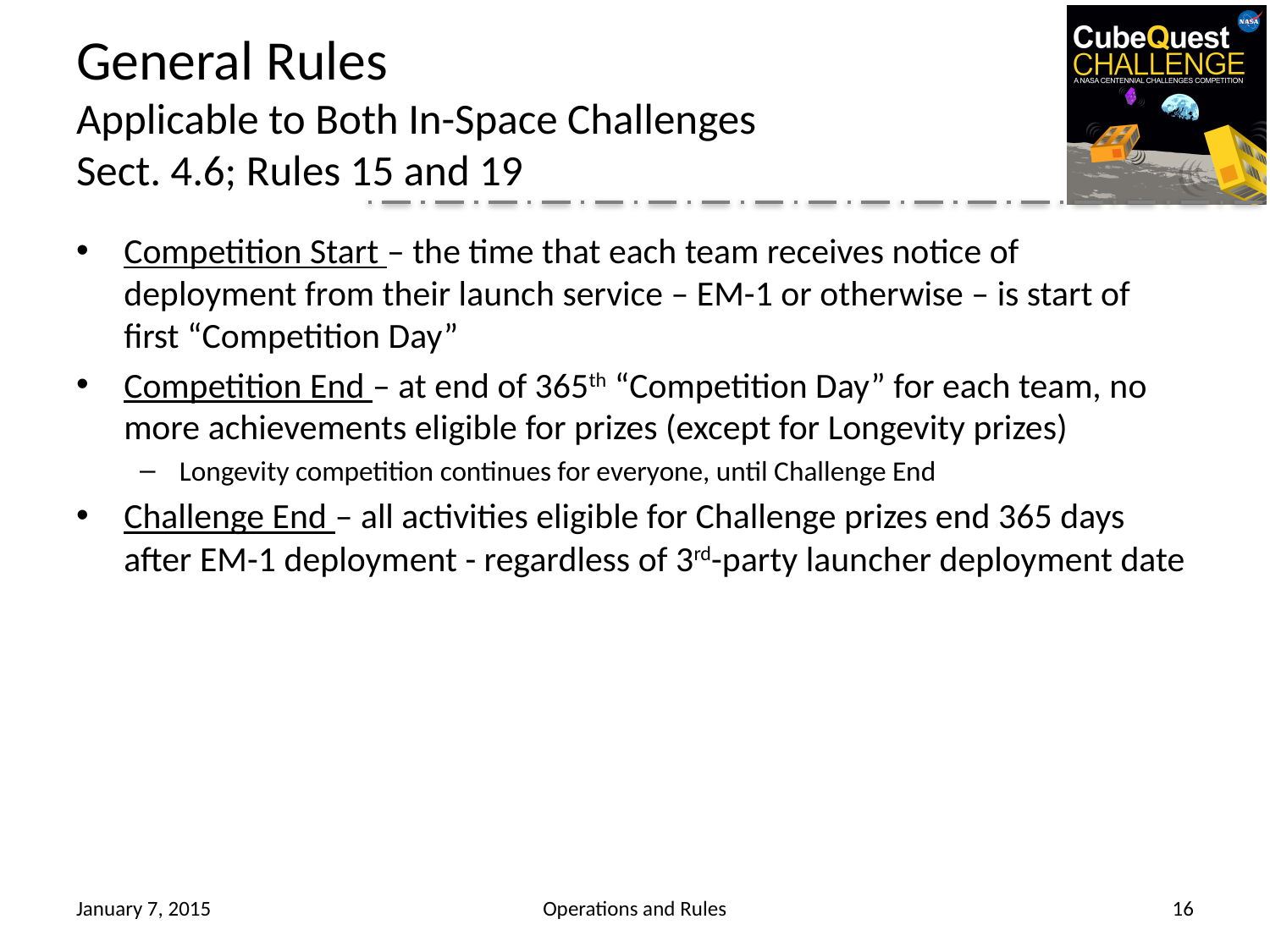

# General Rules Applicable to Both In-Space Challenges Sect. 4.6; Rules 15 and 19
Competition Start – the time that each team receives notice of deployment from their launch service – EM-1 or otherwise – is start of first “Competition Day”
Competition End – at end of 365th “Competition Day” for each team, no more achievements eligible for prizes (except for Longevity prizes)
Longevity competition continues for everyone, until Challenge End
Challenge End – all activities eligible for Challenge prizes end 365 days after EM-1 deployment - regardless of 3rd-party launcher deployment date
January 7, 2015
Operations and Rules
16